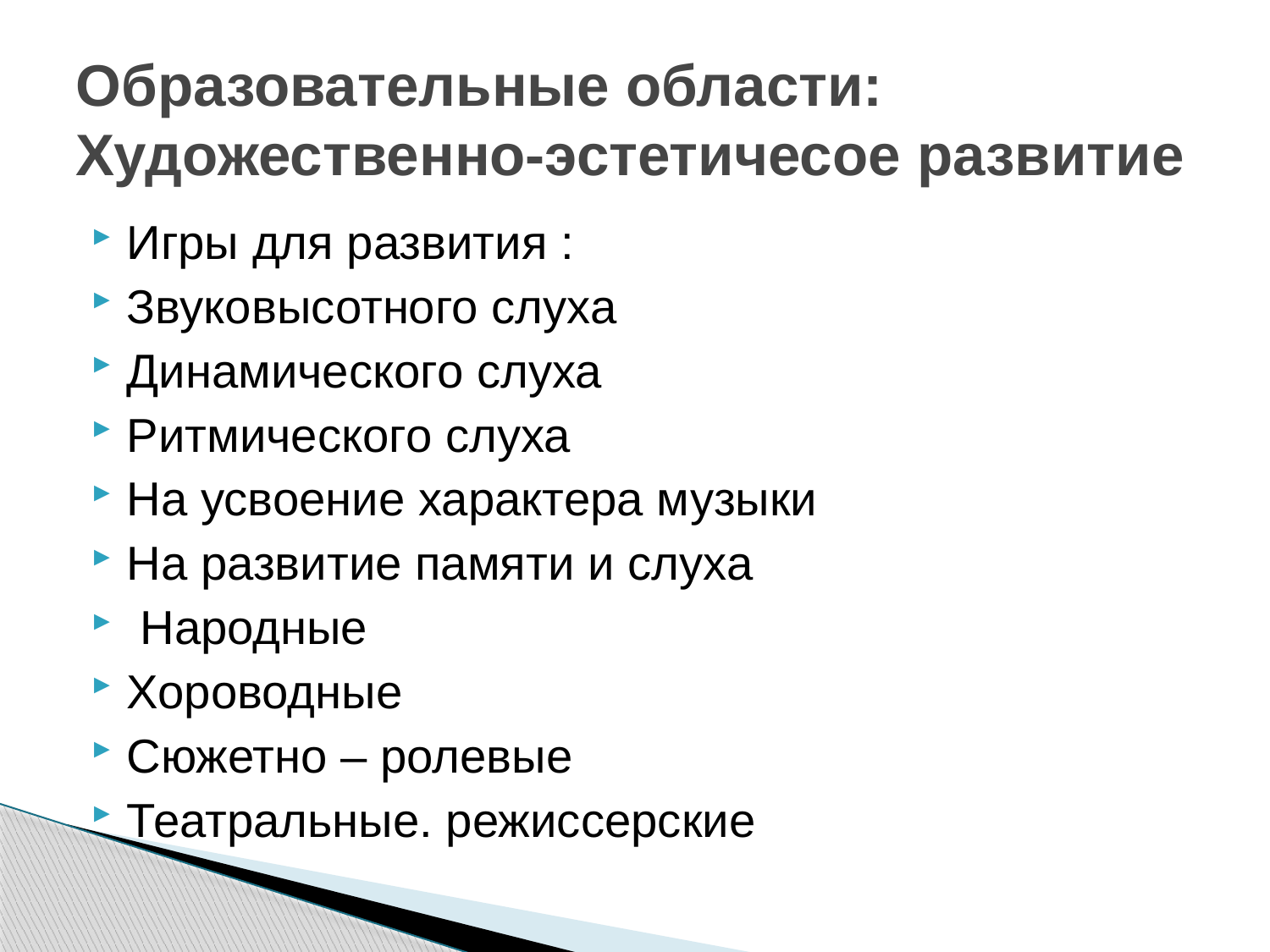

# Образовательные области: Художественно-эстетичесое развитие
Игры для развития :
Звуковысотного слуха
Динамического слуха
Ритмического слуха
На усвоение характера музыки
На развитие памяти и слуха
 Народные
Хороводные
Сюжетно – ролевые
Театральные. режиссерские